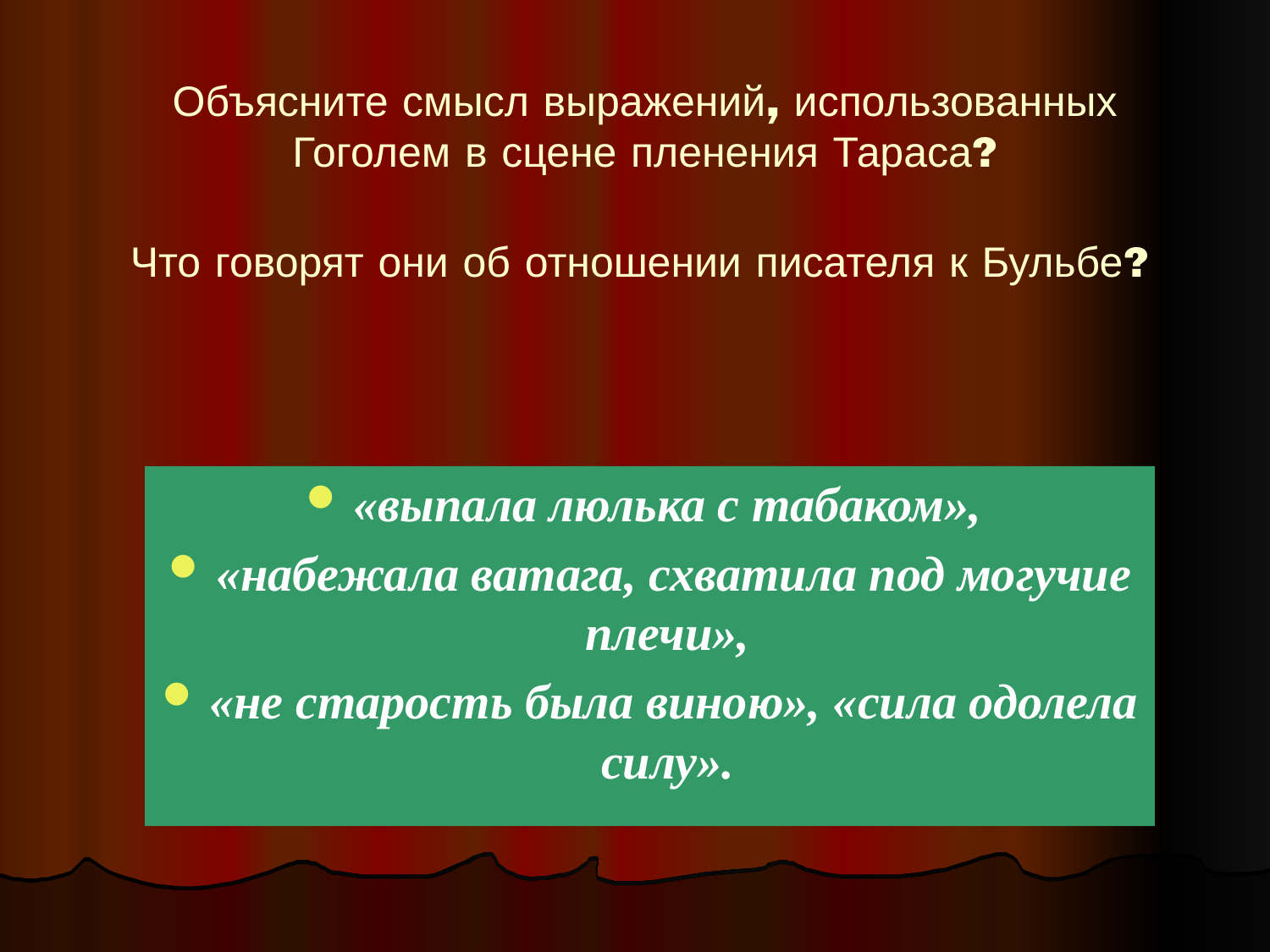

Объясните смысл выражений, использованных Гоголем в сцене пленения Тараса?

Что говорят они об отношении писателя к Бульбе?

«выпала люлька с табаком»,
«набежала ватага, схватила под могучие плечи»,
«не старость была виною», «сила одолела силу».